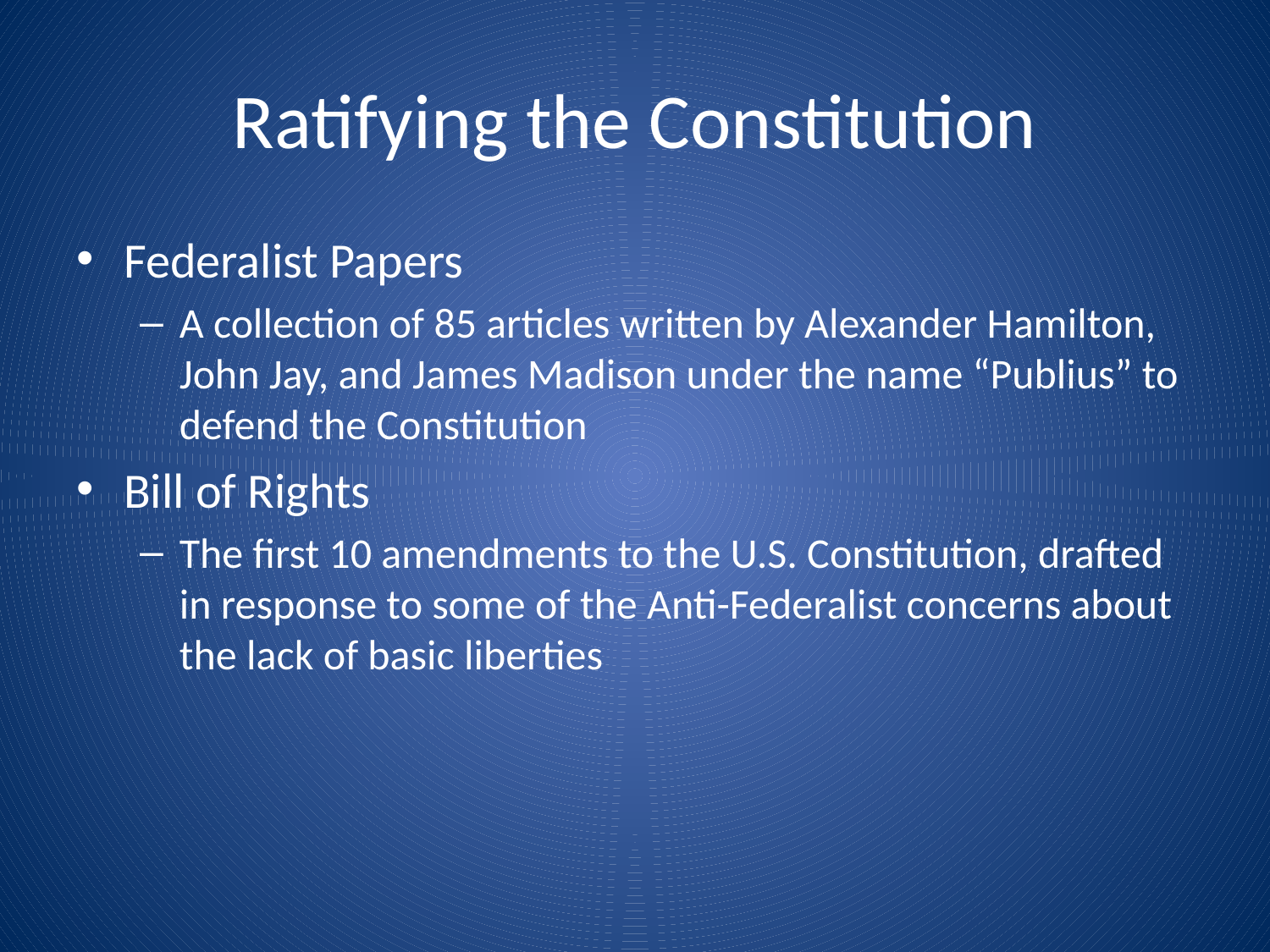

# Ratifying the Constitution
Federalist Papers
A collection of 85 articles written by Alexander Hamilton, John Jay, and James Madison under the name “Publius” to defend the Constitution
Bill of Rights
The first 10 amendments to the U.S. Constitution, drafted in response to some of the Anti-Federalist concerns about the lack of basic liberties